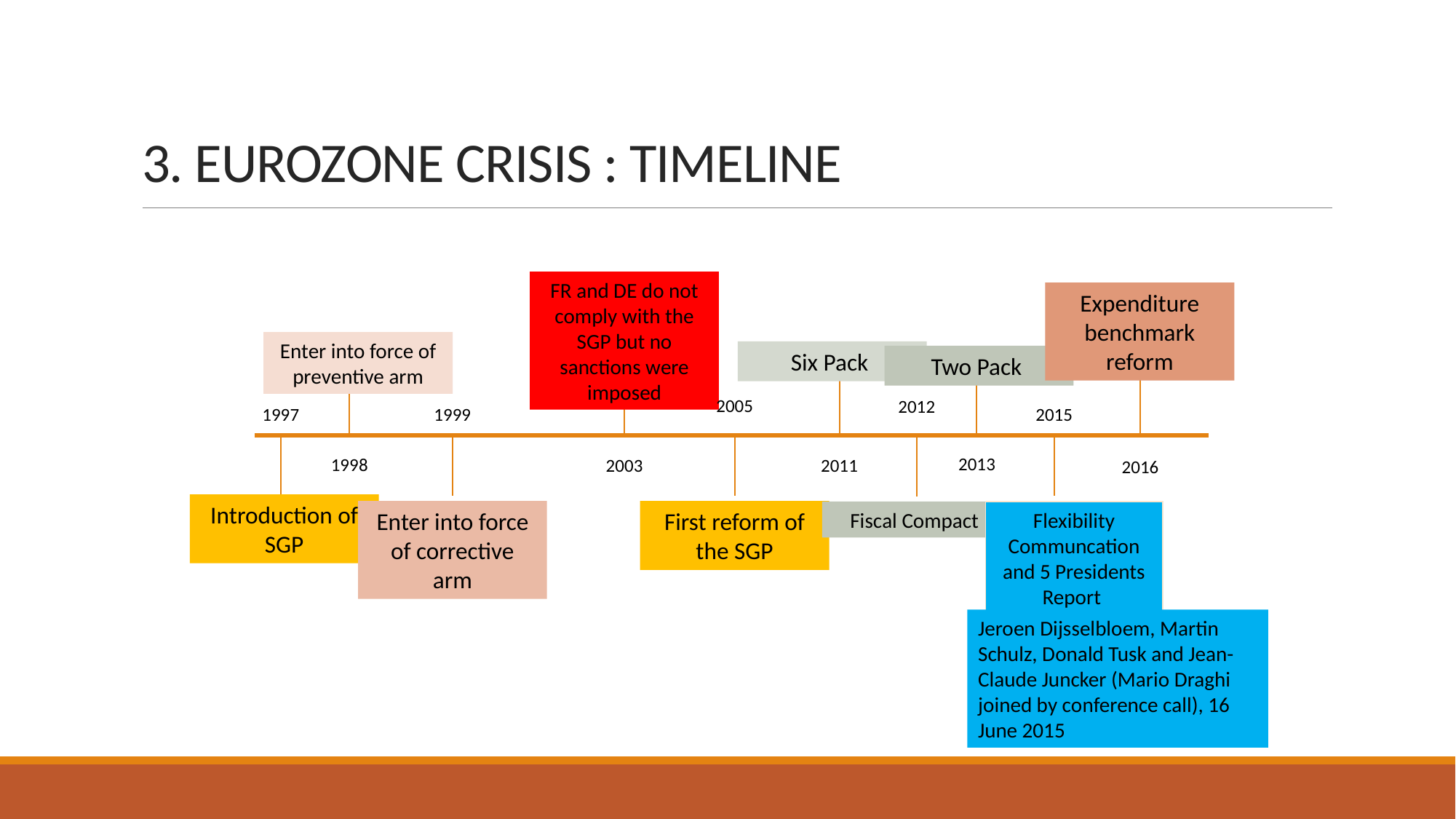

3. EUROZONE CRISIS : TIMELINE
FR and DE do not comply with the SGP but no sanctions were imposed
Expenditure benchmark reform
Enter into force of preventive arm
Six Pack
Two Pack
2005
2012
1997
1999
2015
2013
1998
2003
2011
2016
Introduction of SGP
Enter into force of corrective arm
First reform of the SGP
Fiscal Compact
Flexibility Communcation and 5 Presidents Report
Jeroen Dijsselbloem, Martin Schulz, Donald Tusk and Jean-Claude Juncker (Mario Draghi joined by conference call), 16 June 2015